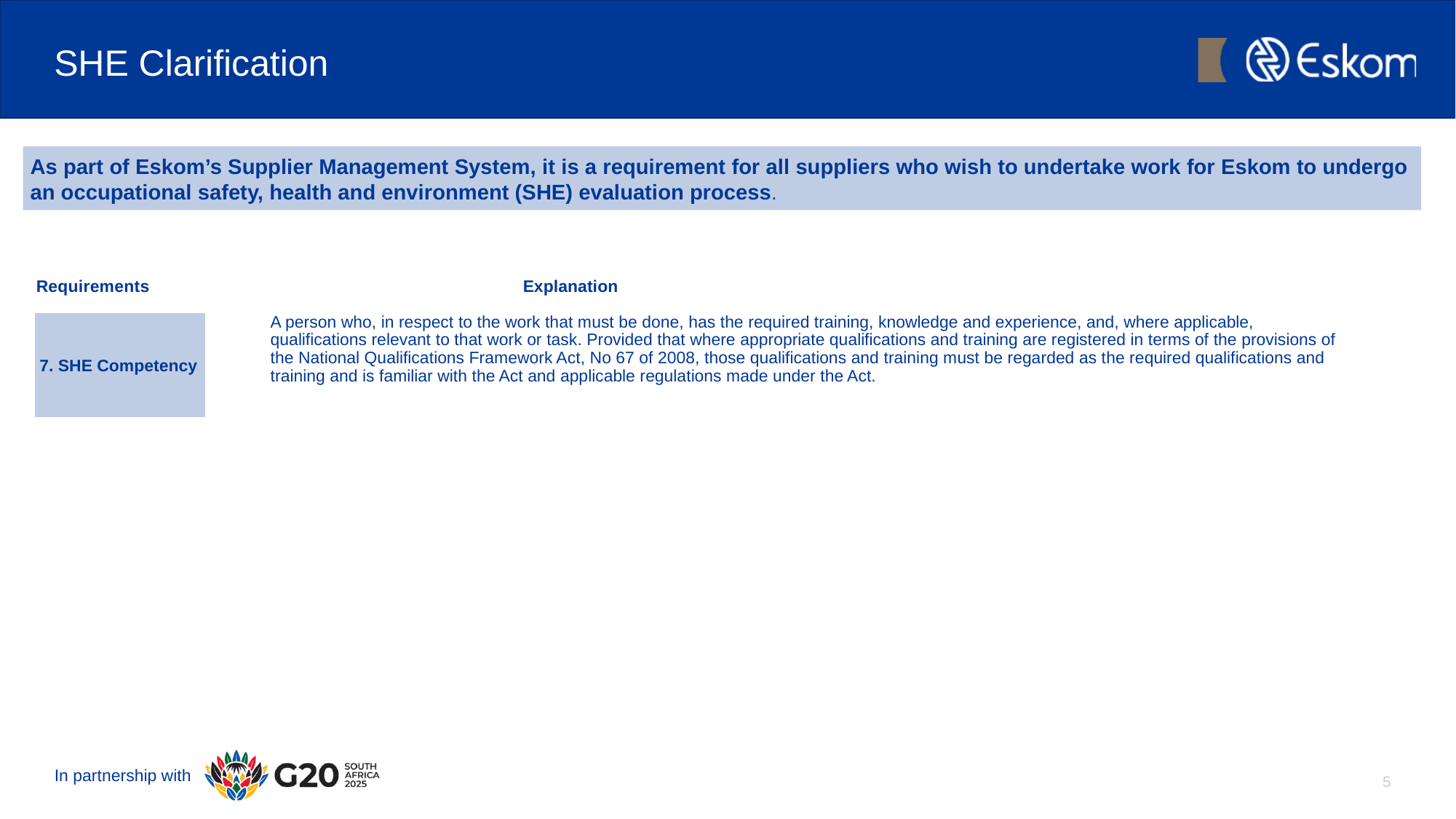

# SHE Clarification

As part of Eskom’s Supplier Management System, it is a requirement for all suppliers who wish to undertake work for Eskom to undergo an occupational safety, health and environment (SHE) evaluation process.
Requirements
Explanation
7. SHE Competency
A person who, in respect to the work that must be done, has the required training, knowledge and experience, and, where applicable, qualifications relevant to that work or task. Provided that where appropriate qualifications and training are registered in terms of the provisions of the National Qualifications Framework Act, No 67 of 2008, those qualifications and training must be regarded as the required qualifications and training and is familiar with the Act and applicable regulations made under the Act.
5